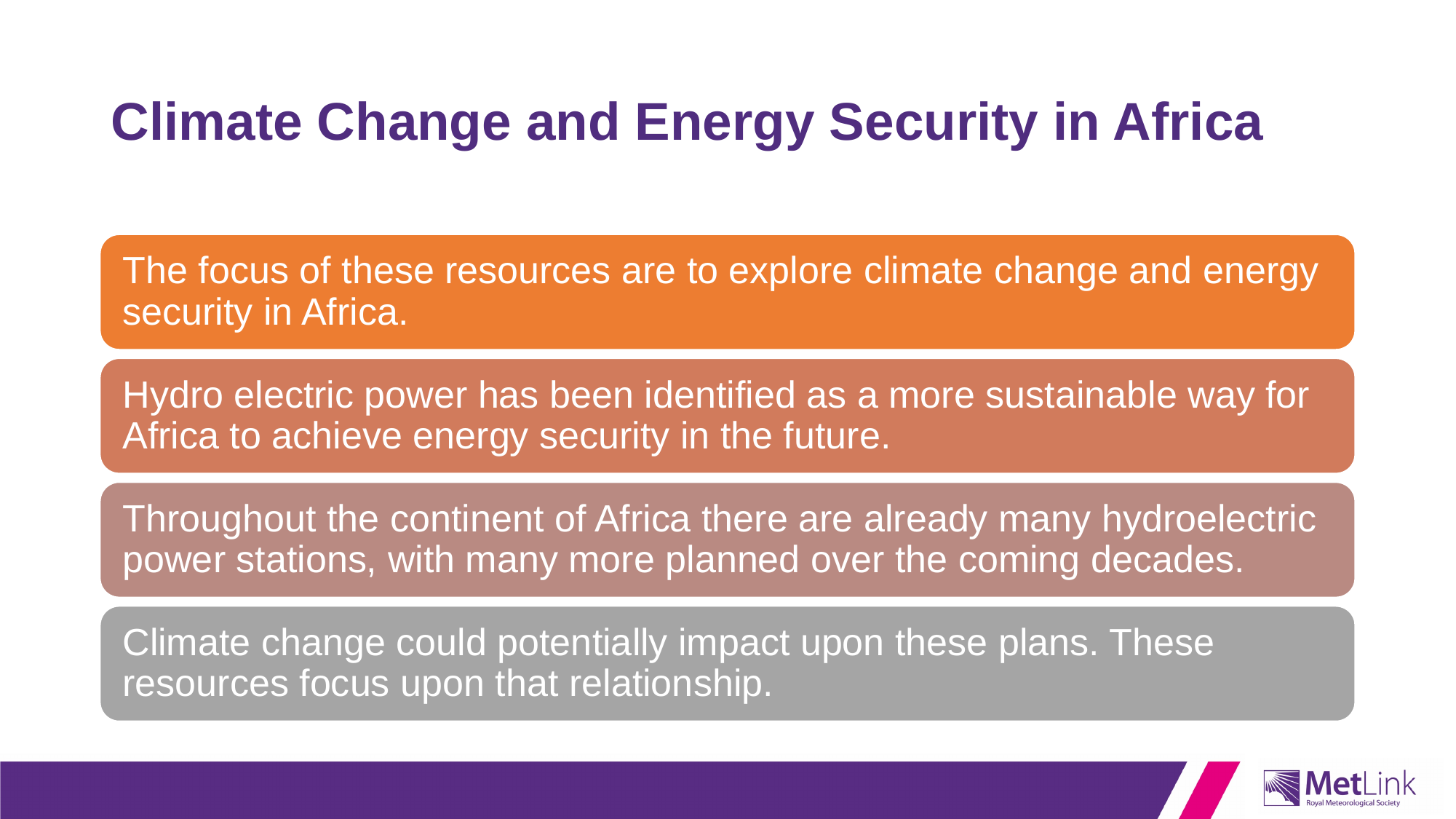

# Climate Change and Energy Security in Africa
The focus of these resources are to explore climate change and energy security in Africa.
Hydro electric power has been identified as a more sustainable way for Africa to achieve energy security in the future.
Throughout the continent of Africa there are already many hydroelectric power stations, with many more planned over the coming decades.
Climate change could potentially impact upon these plans. These resources focus upon that relationship.